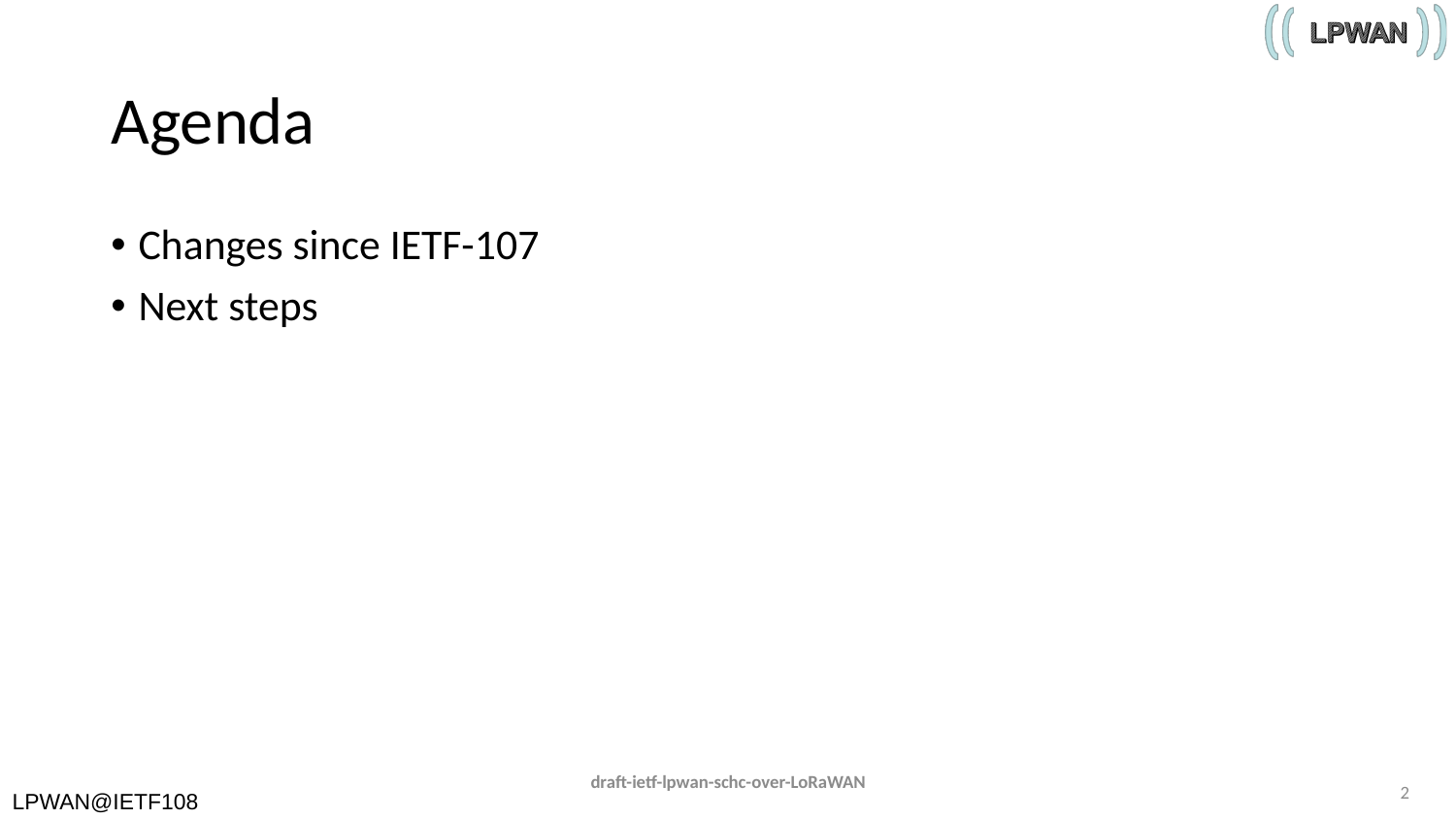

# Agenda
Changes since IETF-107
Next steps

draft-ietf-lpwan-schc-over-LoRaWAN
2